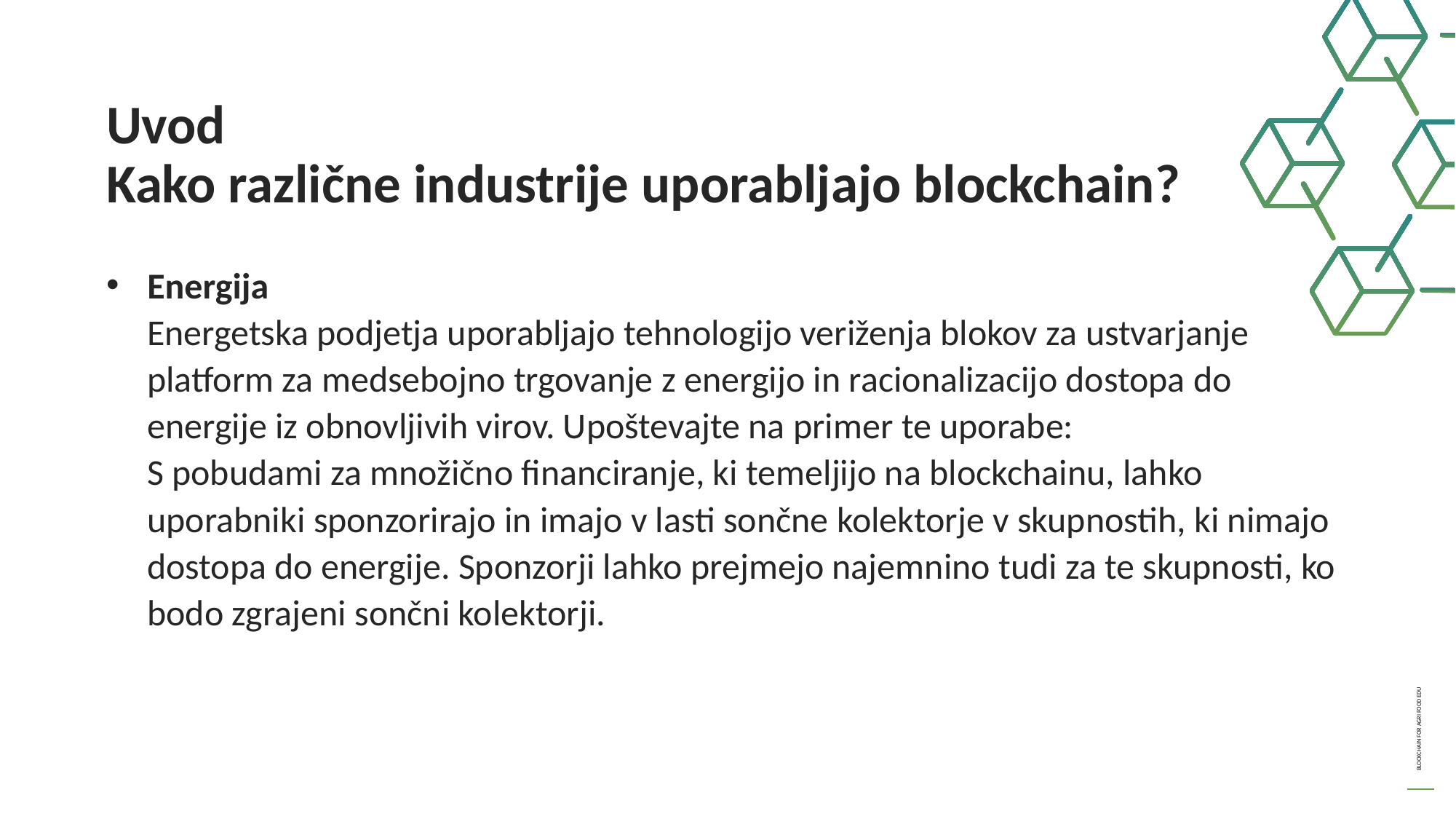

Uvod
Kako različne industrije uporabljajo blockchain?
Energija
Energetska podjetja uporabljajo tehnologijo veriženja blokov za ustvarjanje platform za medsebojno trgovanje z energijo in racionalizacijo dostopa do energije iz obnovljivih virov. Upoštevajte na primer te uporabe:
S pobudami za množično financiranje, ki temeljijo na blockchainu, lahko uporabniki sponzorirajo in imajo v lasti sončne kolektorje v skupnostih, ki nimajo dostopa do energije. Sponzorji lahko prejmejo najemnino tudi za te skupnosti, ko bodo zgrajeni sončni kolektorji.